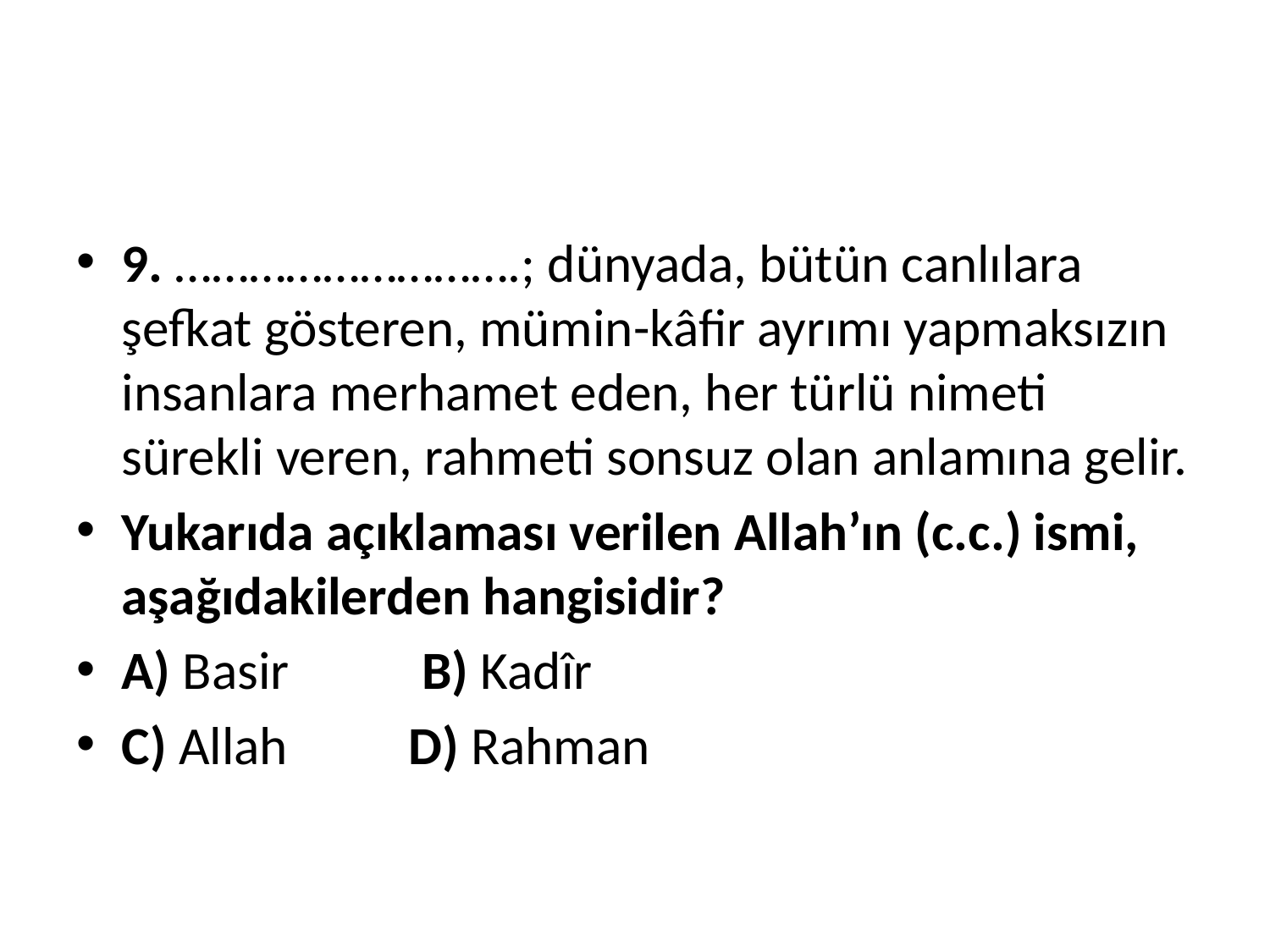

#
9. ……………………….; dünyada, bütün canlılara şefkat gösteren, mümin-kâfir ayrımı yapmaksızın insanlara merhamet eden, her türlü nimeti sürekli veren, rahmeti sonsuz olan anlamına gelir.
Yukarıda açıklaması verilen Allah’ın (c.c.) ismi, aşağıdakilerden hangisidir?
A) Basir           B) Kadîr
C) Allah          D) Rahman